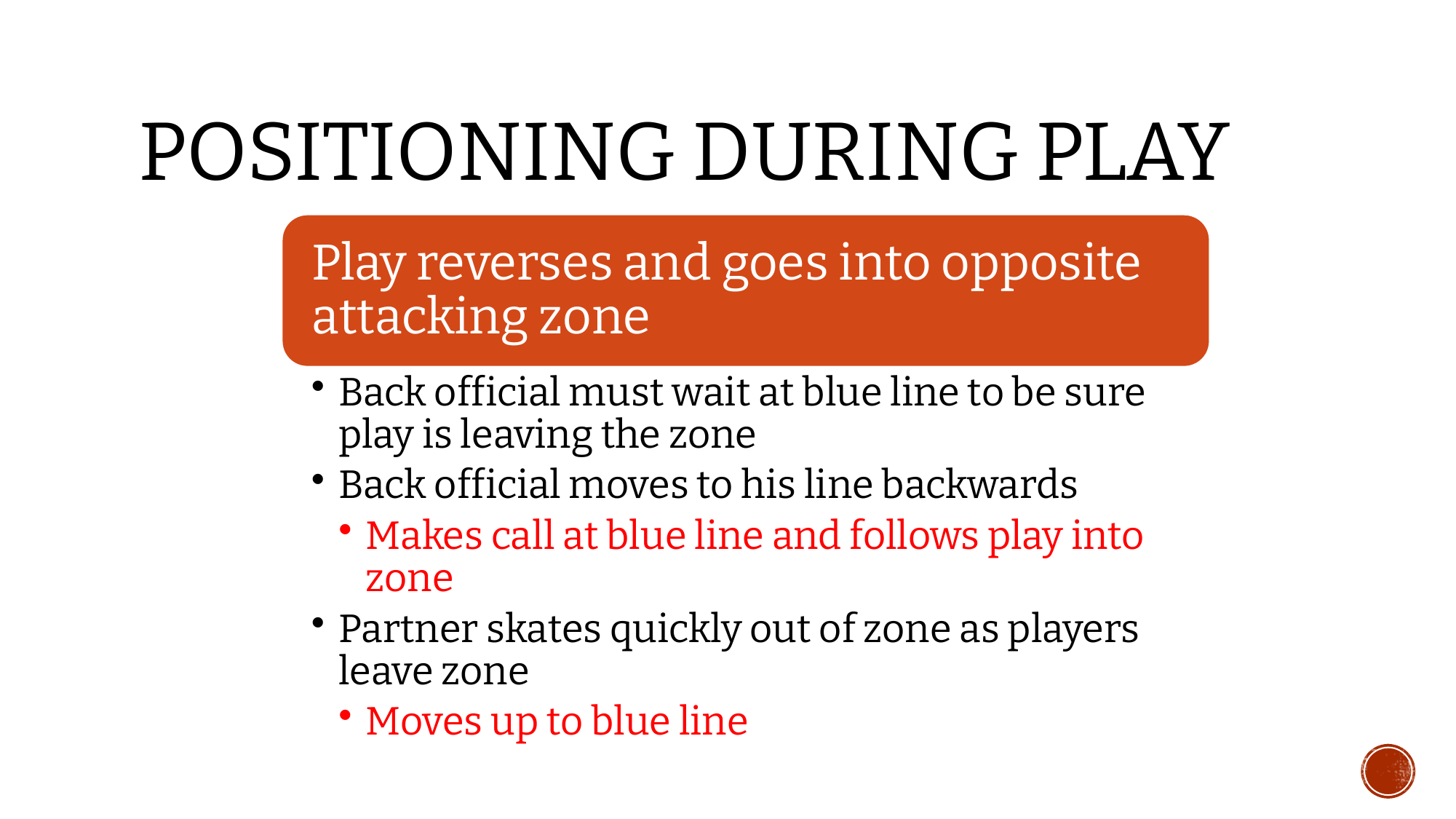

# Positioning During Play
Play reverses and goes into opposite attacking zone
Back official must wait at blue line to be sure play is leaving the zone
Back official moves to his line backwards
Makes call at blue line and follows play into zone
Partner skates quickly out of zone as players leave zone
Moves up to blue line